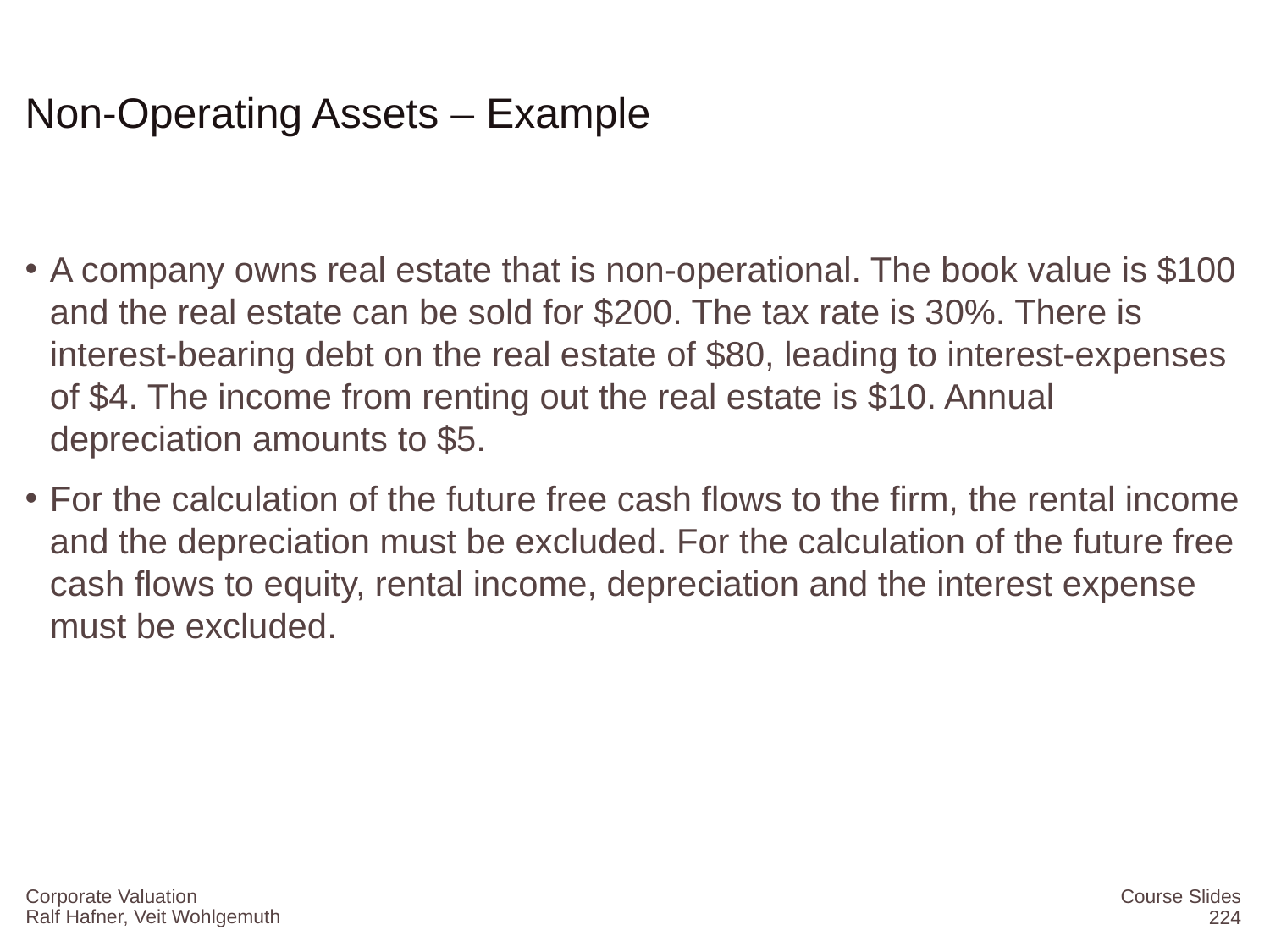

# Non-Operating Assets – Example
A company owns real estate that is non-operational. The book value is $100 and the real estate can be sold for $200. The tax rate is 30%. There is interest-bearing debt on the real estate of $80, leading to interest-expenses of $4. The income from renting out the real estate is $10. Annual depreciation amounts to $5.
For the calculation of the future free cash flows to the firm, the rental income and the depreciation must be excluded. For the calculation of the future free cash flows to equity, rental income, depreciation and the interest expense must be excluded.
Corporate Valuation
Course Slides
224